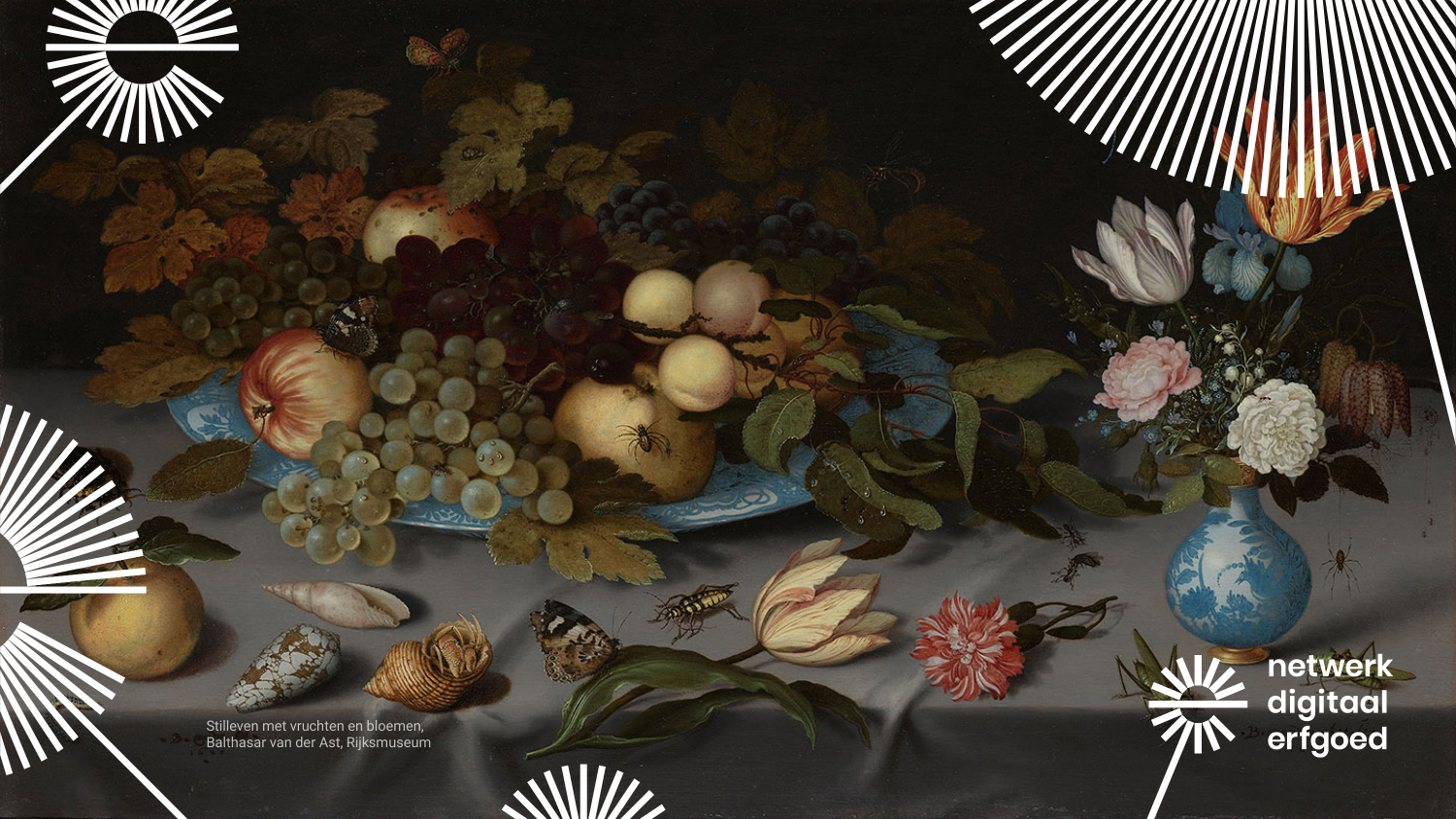

#

Stilleven met vruchten en bloemen, Balthasar van der Ast, Rijksmuseum